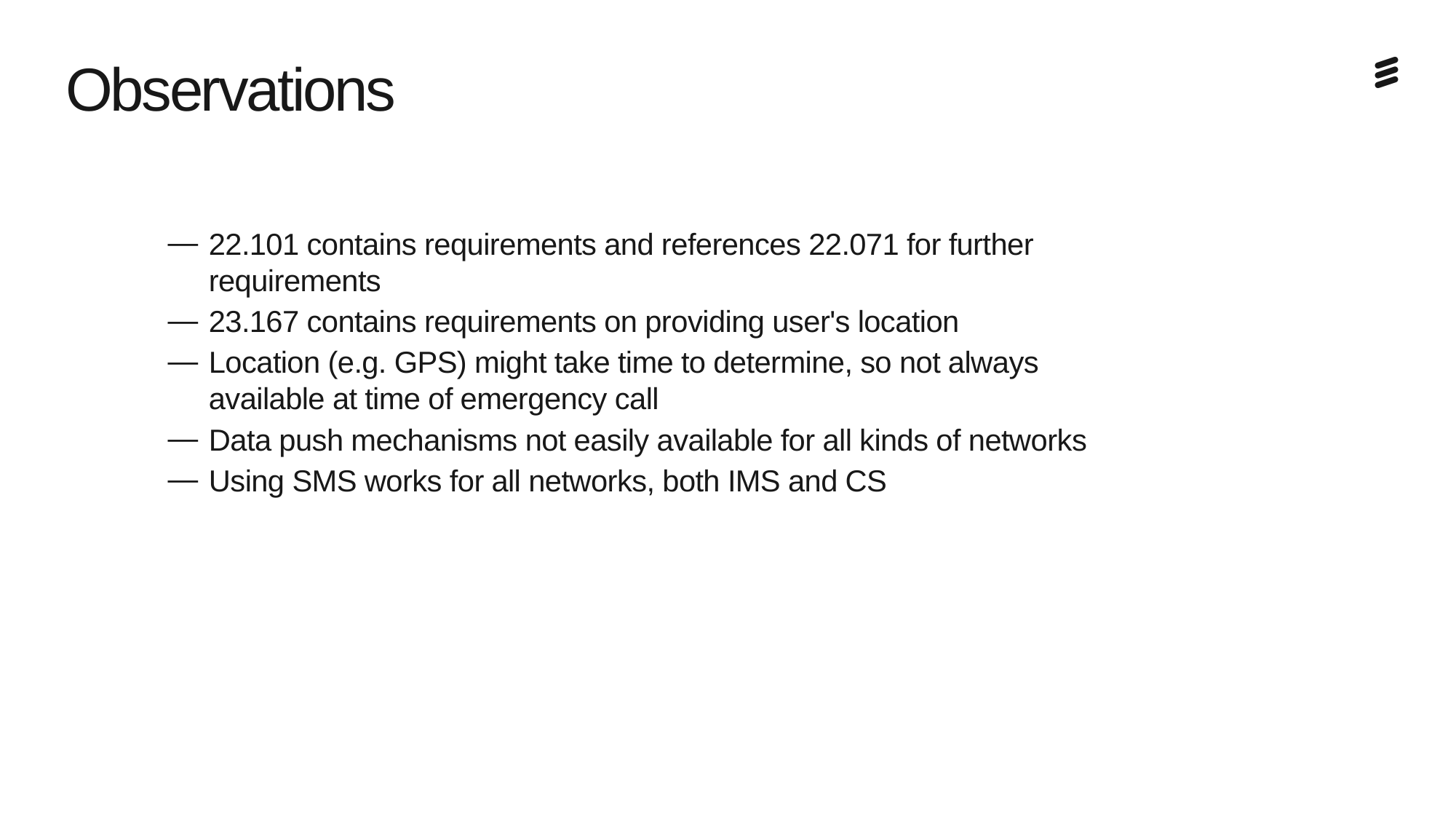

# Observations
22.101 contains requirements and references 22.071 for further requirements
23.167 contains requirements on providing user's location
Location (e.g. GPS) might take time to determine, so not always available at time of emergency call
Data push mechanisms not easily available for all kinds of networks
Using SMS works for all networks, both IMS and CS